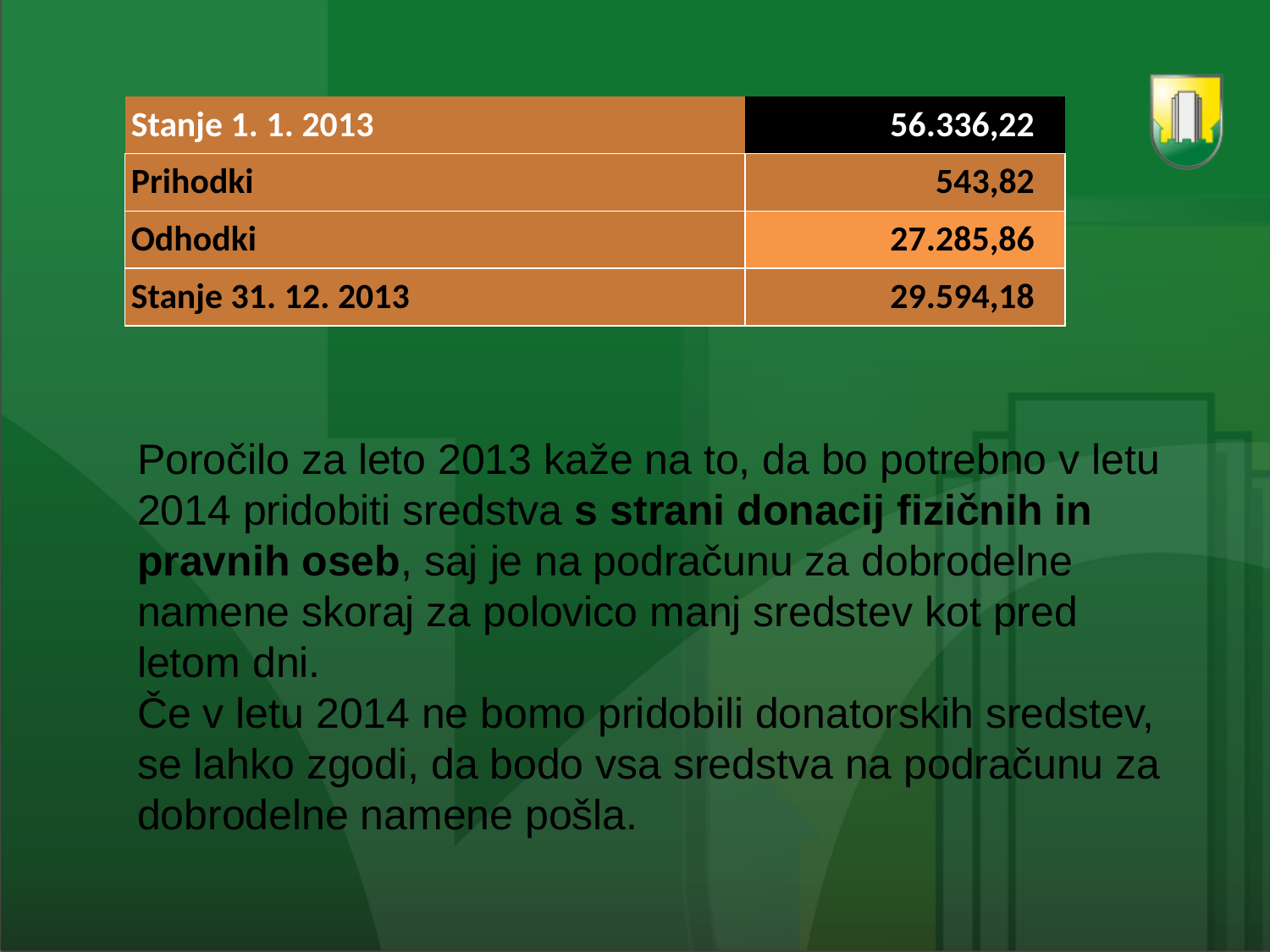

| Stanje 1. 1. 2013 | 56.336,22 |
| --- | --- |
| Prihodki | 543,82 |
| Odhodki | 27.285,86 |
| Stanje 31. 12. 2013 | 29.594,18 |
Poročilo za leto 2013 kaže na to, da bo potrebno v letu 2014 pridobiti sredstva s strani donacij fizičnih in pravnih oseb, saj je na podračunu za dobrodelne namene skoraj za polovico manj sredstev kot pred letom dni.
Če v letu 2014 ne bomo pridobili donatorskih sredstev, se lahko zgodi, da bodo vsa sredstva na podračunu za dobrodelne namene pošla.